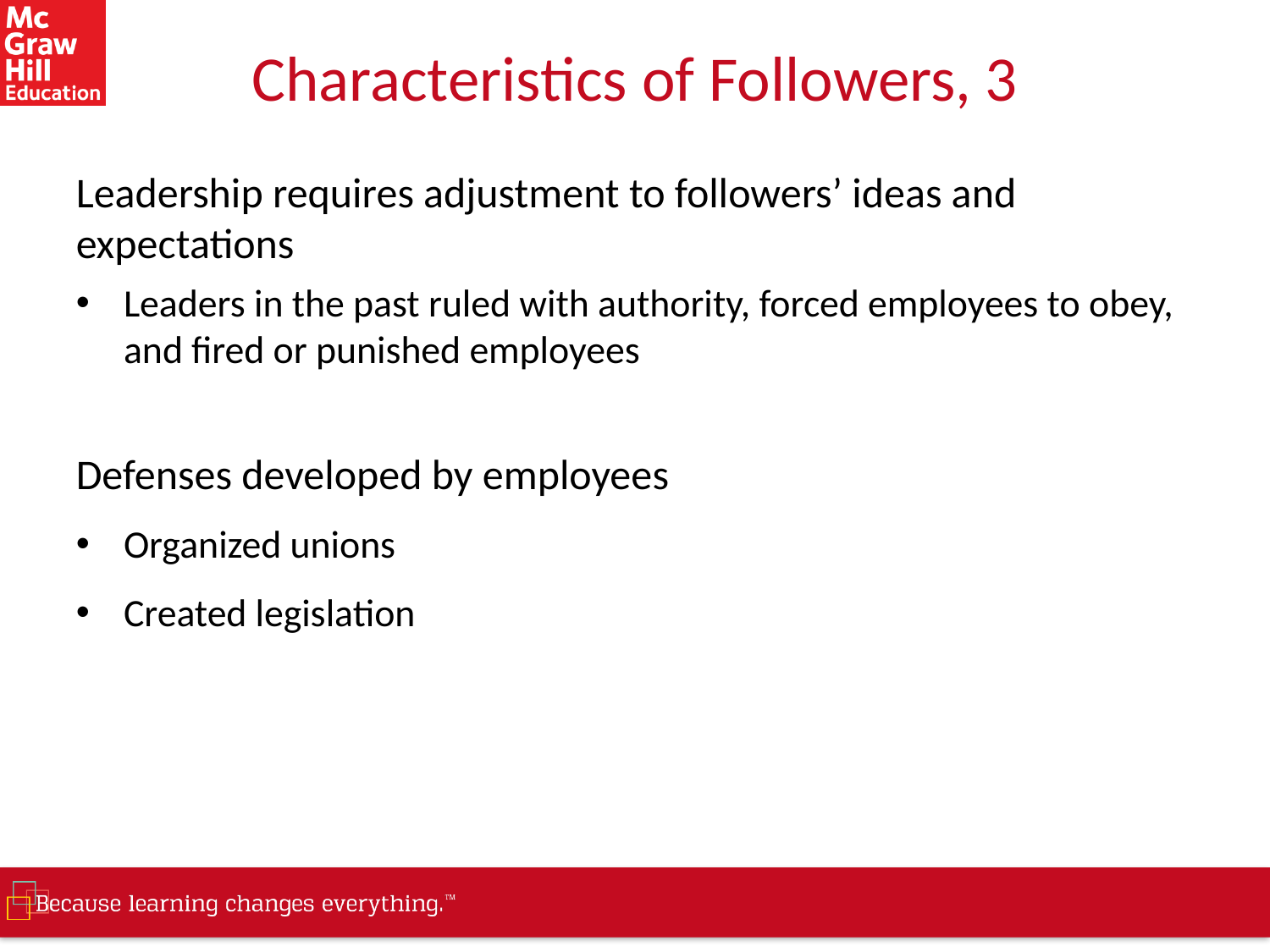

# Characteristics of Followers, 3
Leadership requires adjustment to followers’ ideas and expectations
Leaders in the past ruled with authority, forced employees to obey, and fired or punished employees

Defenses developed by employees
Organized unions
Created legislation